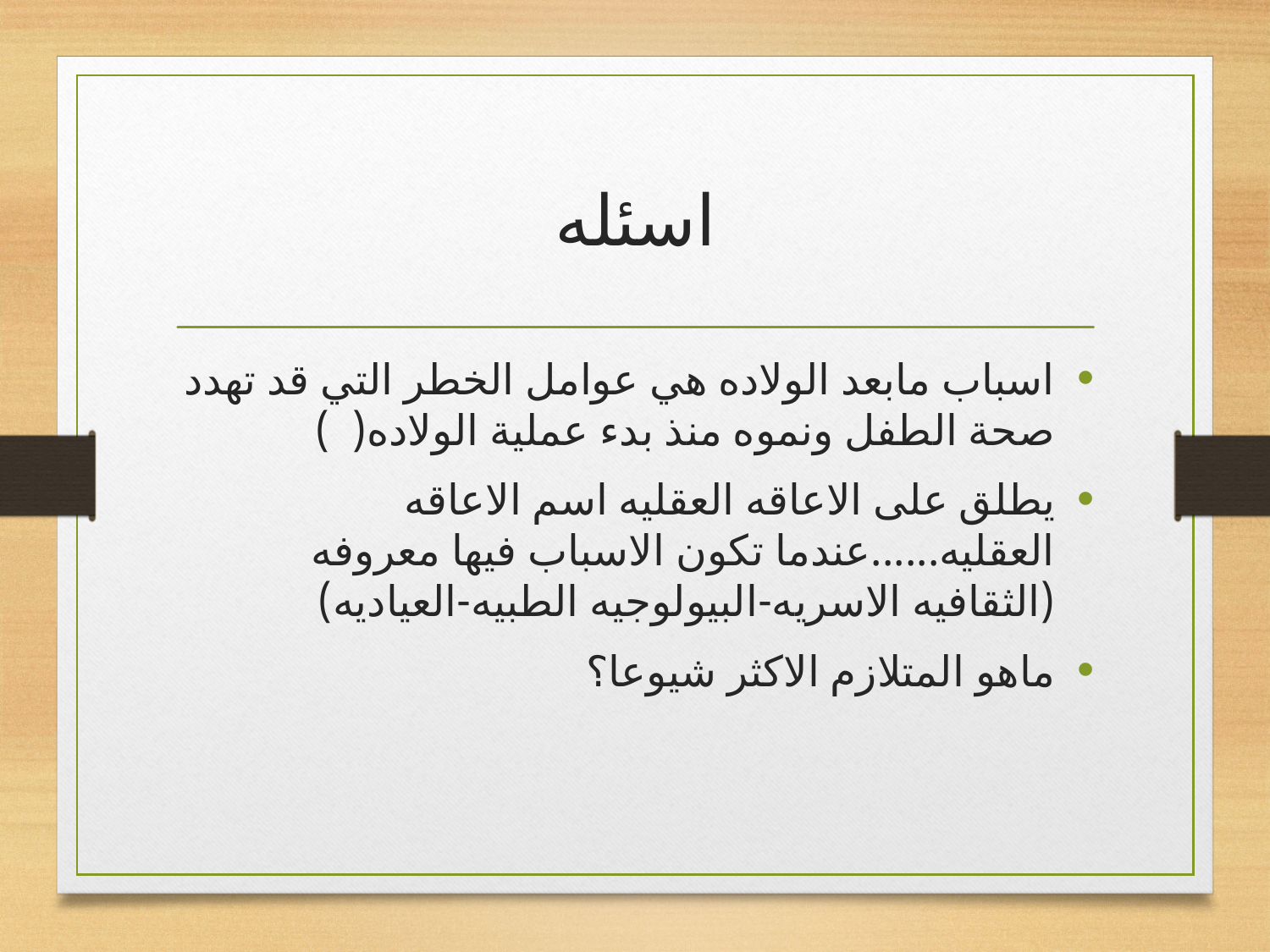

# اسئله
اسباب مابعد الولاده هي عوامل الخطر التي قد تهدد صحة الطفل ونموه منذ بدء عملية الولاده(  )
يطلق على الاعاقه العقليه اسم الاعاقه العقليه......عندما تكون الاسباب فيها معروفه (الثقافيه الاسريه-البيولوجيه الطبيه-العياديه)
ماهو المتلازم الاكثر شيوعا؟